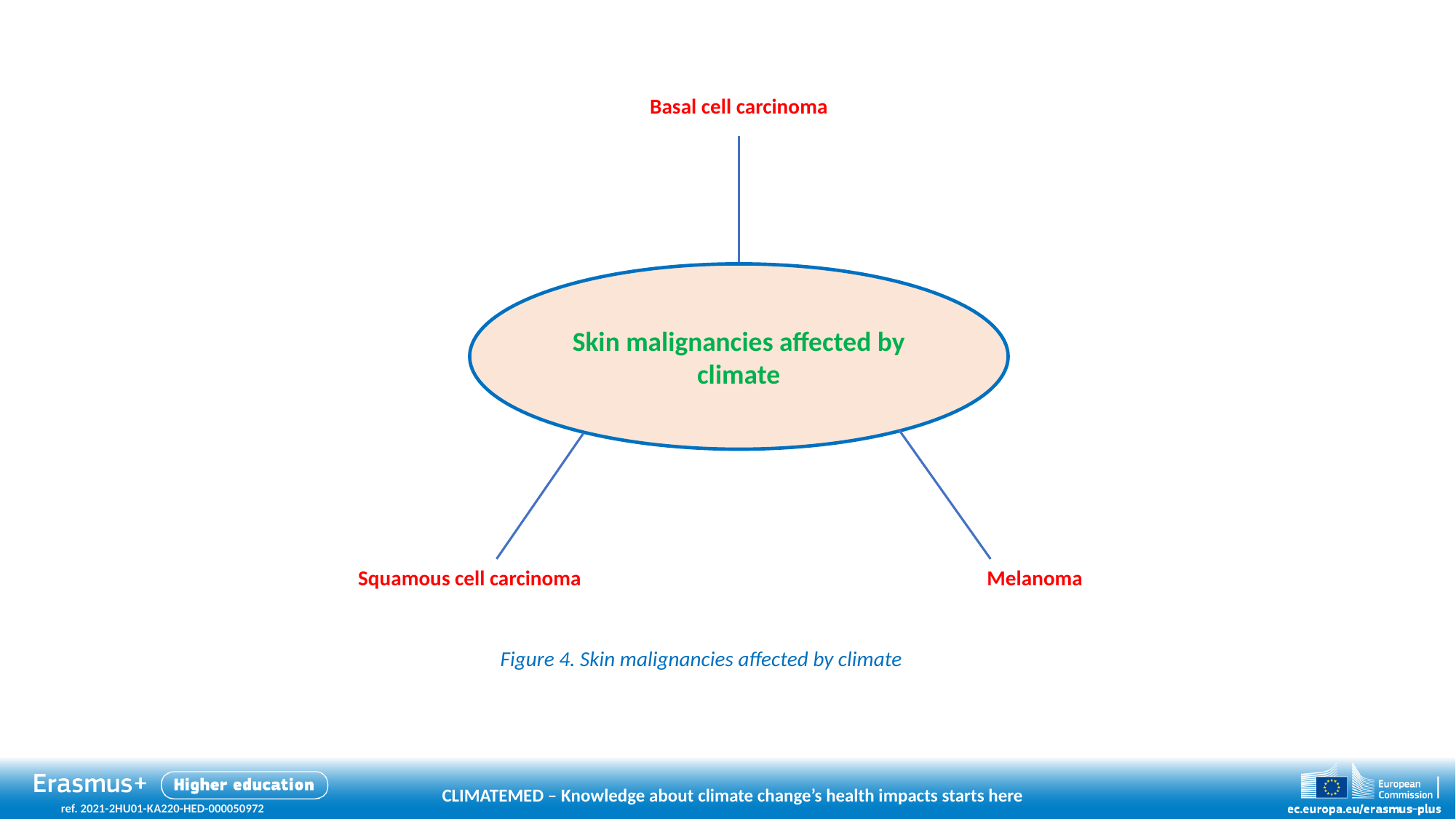

Basal cell carcinoma
Skin malignancies affected by climate
Melanoma
Squamous cell carcinoma
Figure 4. Skin malignancies affected by climate